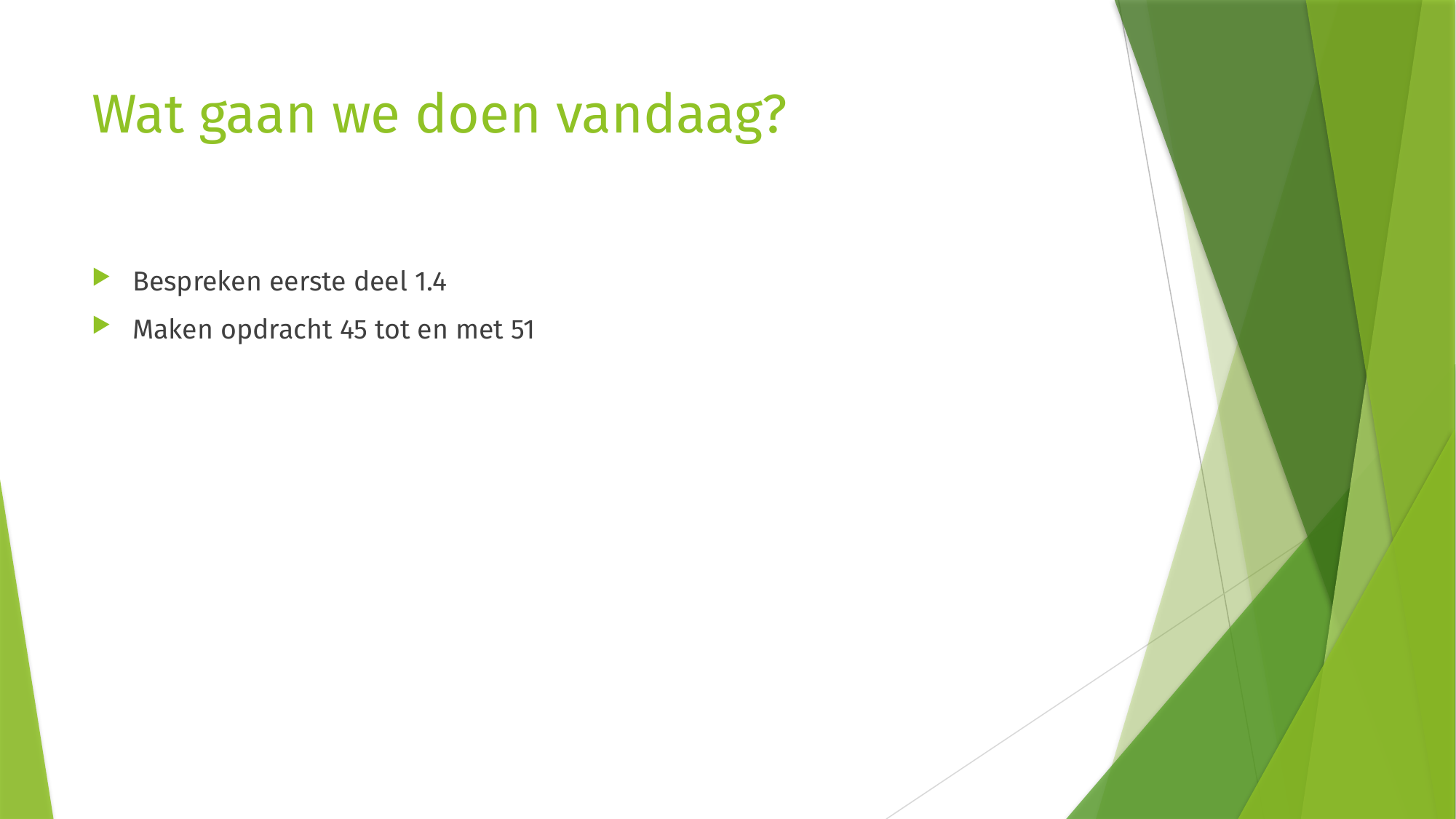

# Wat gaan we doen vandaag?
Bespreken eerste deel 1.4
Maken opdracht 45 tot en met 51